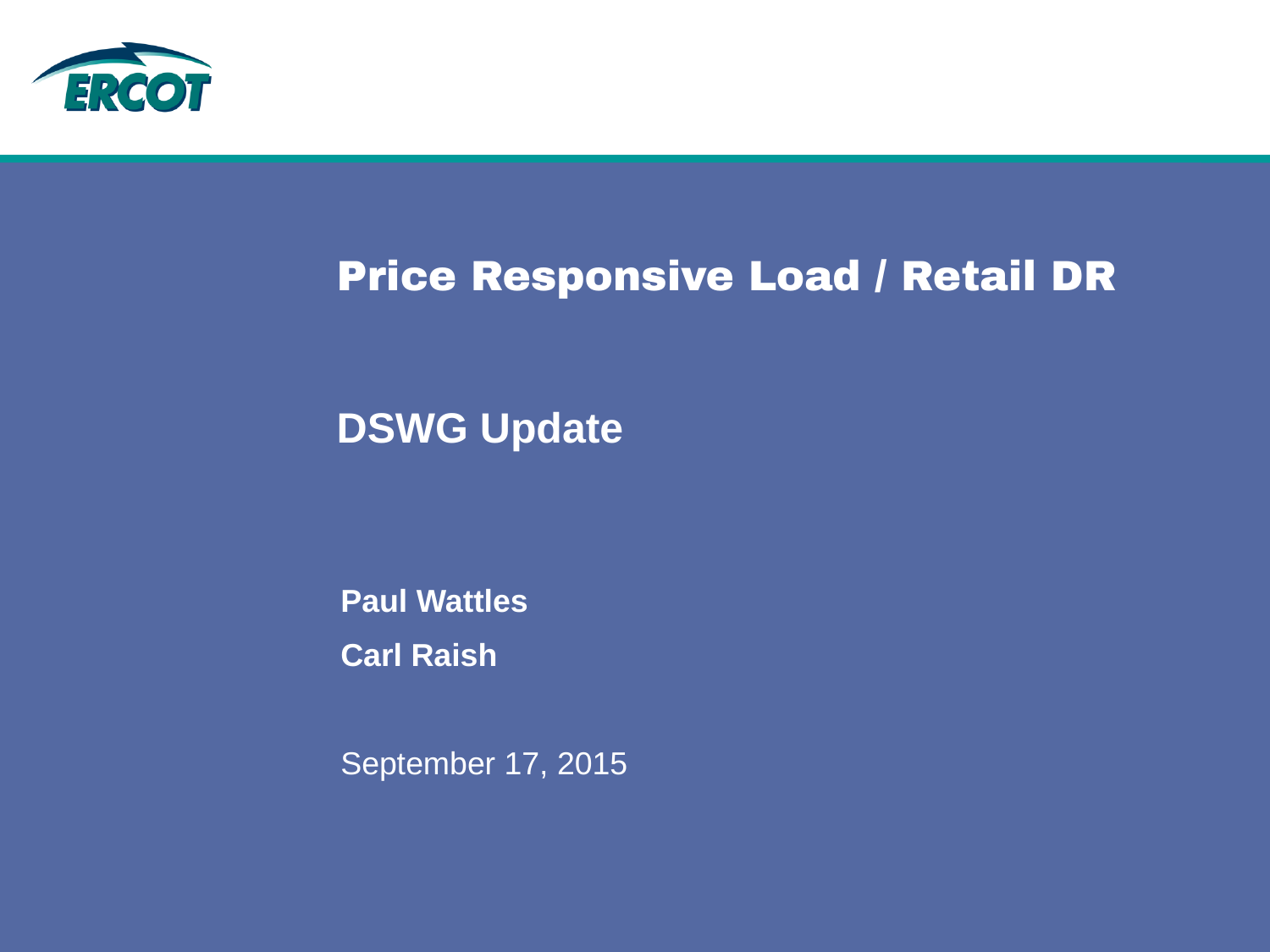

# Price Responsive Load / Retail DR DSWG Update
Paul Wattles
Carl Raish

September 17, 2015